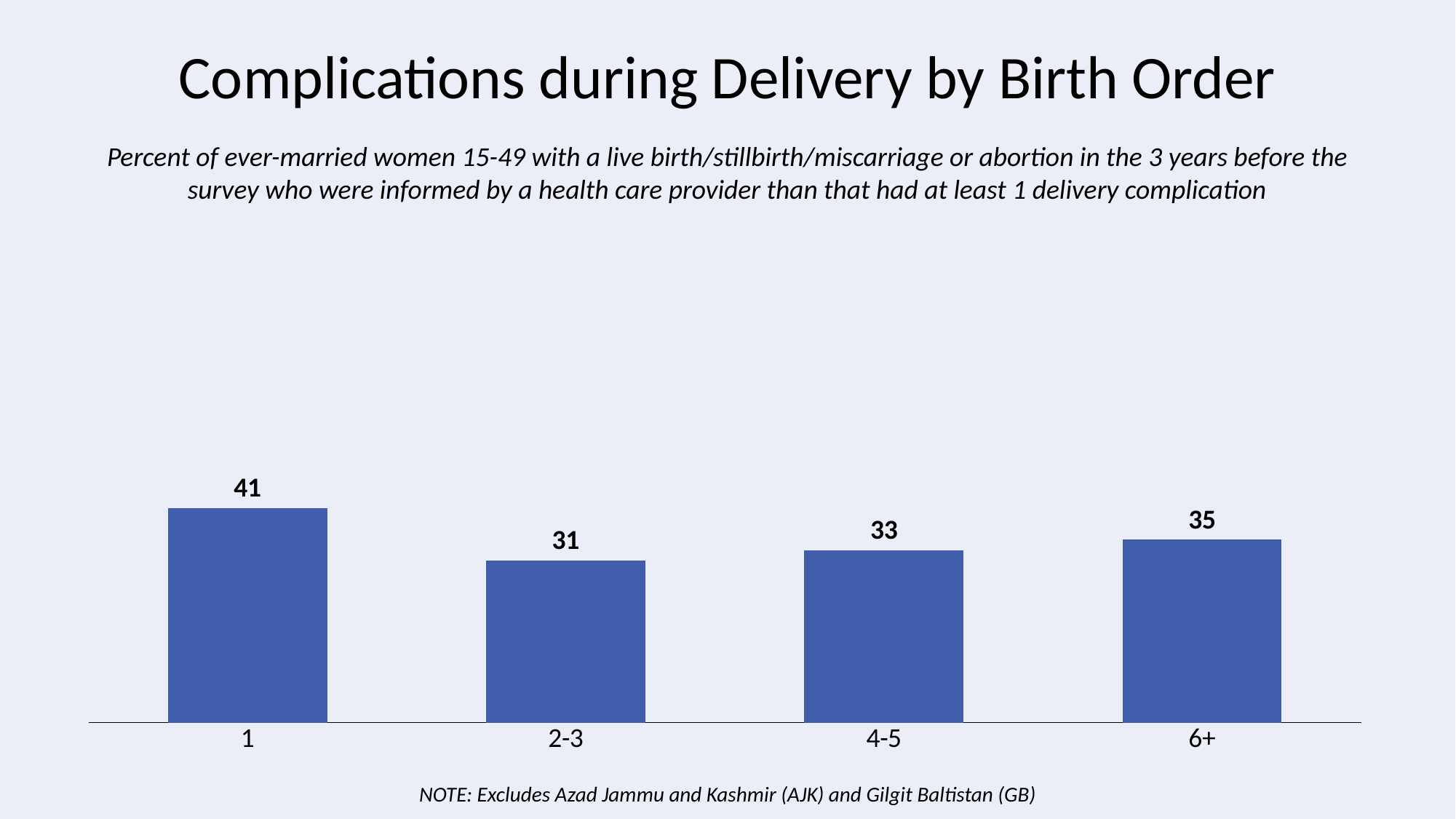

# Complications during Delivery by Birth Order
Percent of ever-married women 15-49 with a live birth/stillbirth/miscarriage or abortion in the 3 years before the survey who were informed by a health care provider than that had at least 1 delivery complication

### Chart

| Category | Mother |
|---|---|
| 1 | 41.0 |
| 2-3 | 31.0 |
| 4-5 | 33.0 |
| 6+ | 35.0 |
NOTE: Excludes Azad Jammu and Kashmir (AJK) and Gilgit Baltistan (GB)